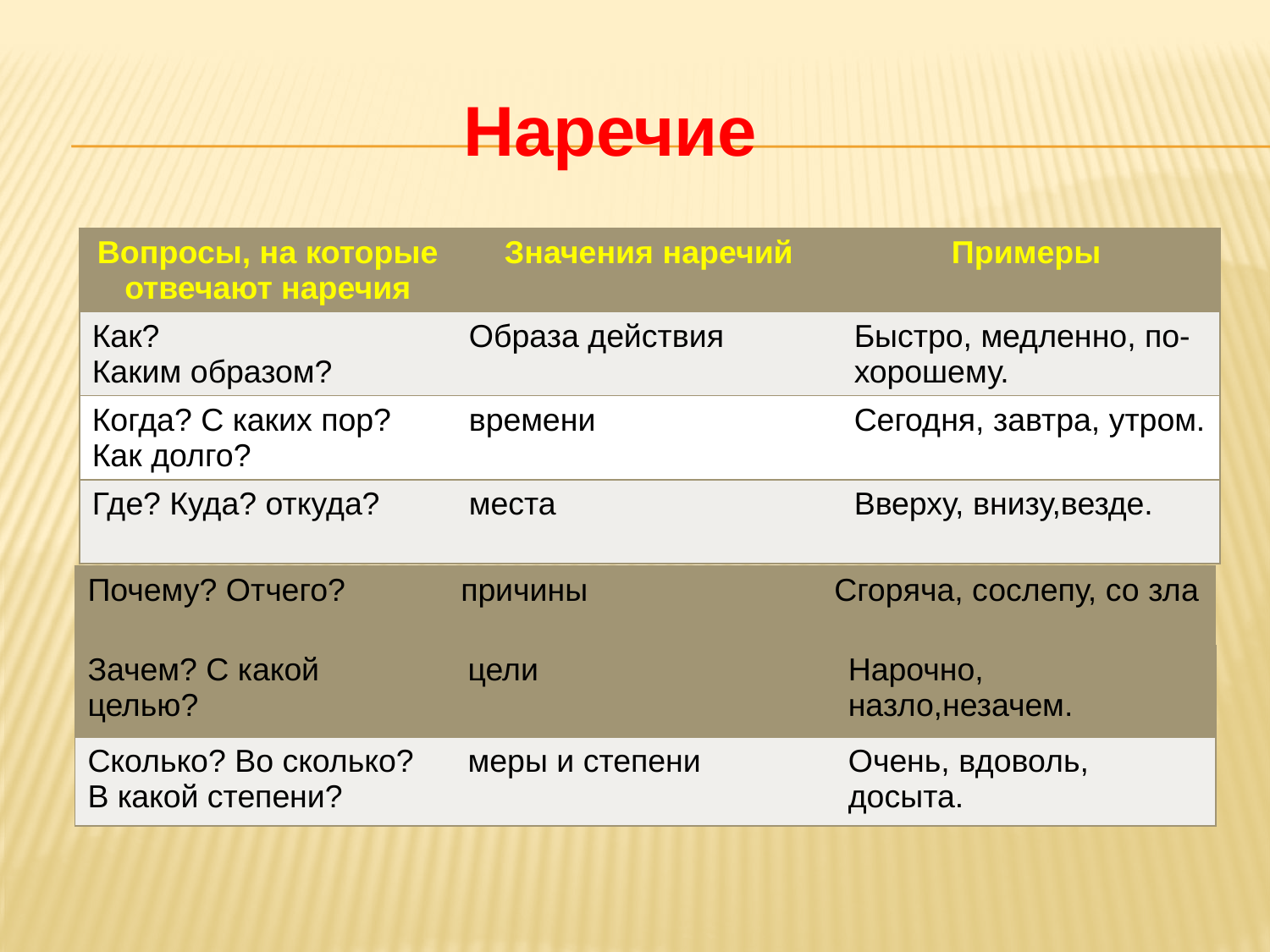

Наречие
| Вопросы, на которые отвечают наречия | Значения наречий | Примеры |
| --- | --- | --- |
| Как? Каким образом? | Образа действия | Быстро, медленно, по-хорошему. |
| Когда? С каких пор? Как долго? | времени | Сегодня, завтра, утром. |
| Где? Куда? откуда? | места | Вверху, внизу,везде. |
| Почему? Отчего? | причины | Сгоряча, сослепу, со зла |
| --- | --- | --- |
| Зачем? С какой целью? | цели | Нарочно, назло,незачем. |
| --- | --- | --- |
| Сколько? Во сколько? В какой степени? | меры и степени | Очень, вдоволь, досыта. |